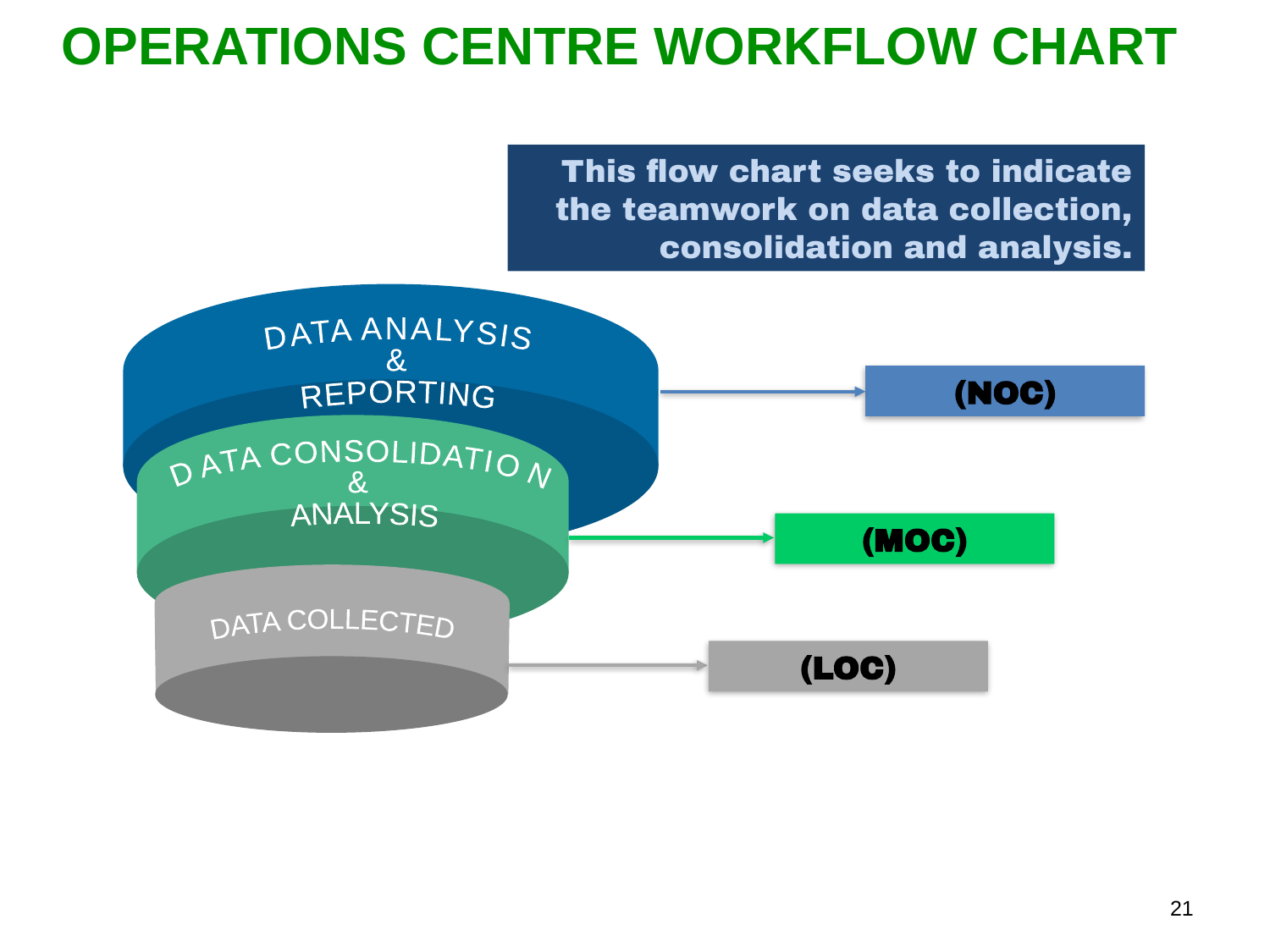

OPERATIONS CENTRE WORKFLOW CHART
This flow chart seeks to indicate the teamwork on data collection, consolidation and analysis.

(NOC)
DATA ANALYSIS
&
REPORTING

DATA CONSOLIDATION
&
 ANALYSIS
(MOC)

DATA COLLECTED
(LOC)
21